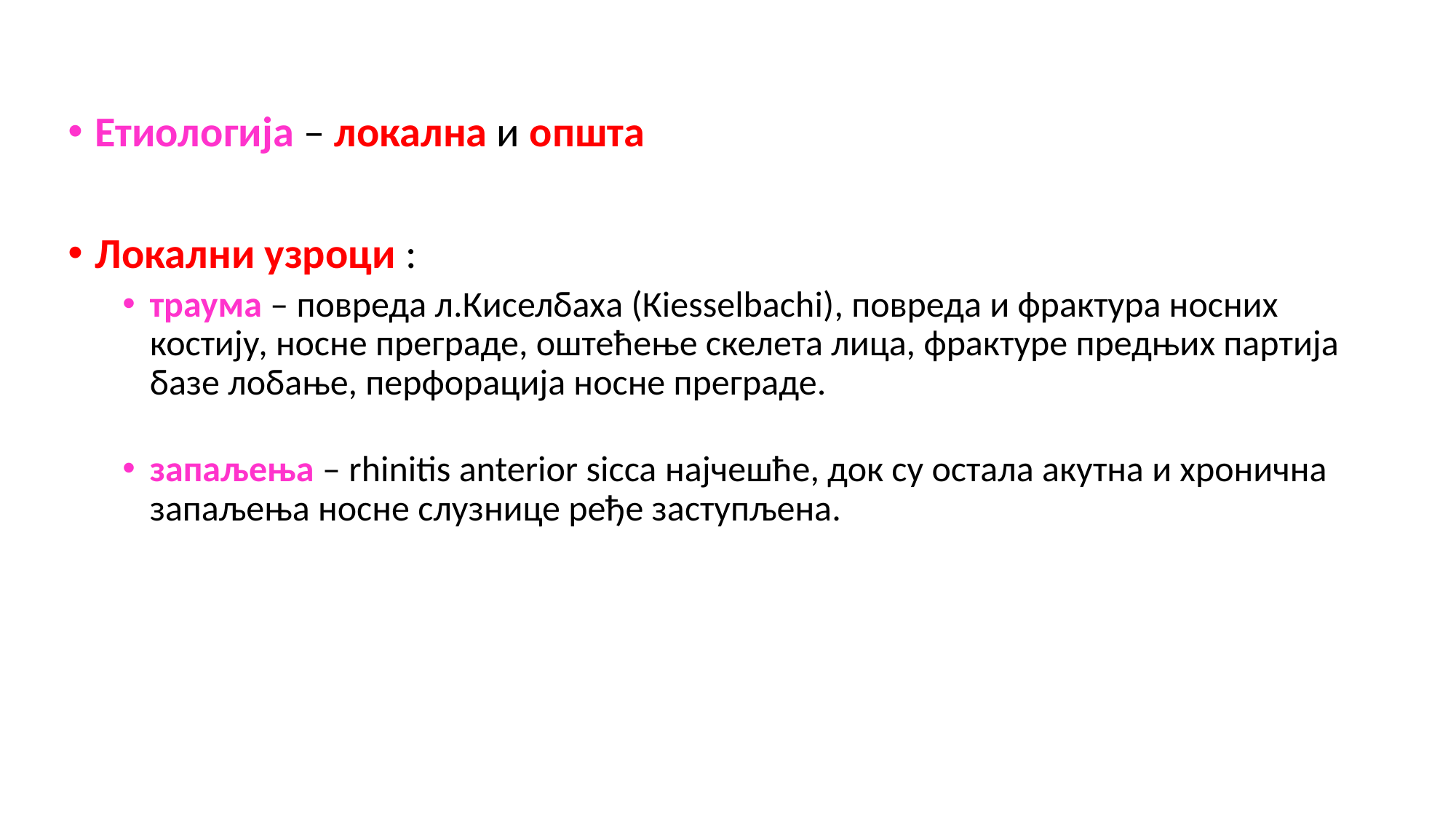

Етиологија – локална и општа

Локални узроци :
траума – повреда л.Киселбаха (Кiesselbachi), повреда и фрактура носних костију, носне преграде, оштећење скелета лица, фрактуре предњих партија базе лобање, перфорација носне преграде.
запаљења – rhinitis anterior sicca најчешће, док су остала акутна и хронична запаљења носне слузнице ређе заступљена.